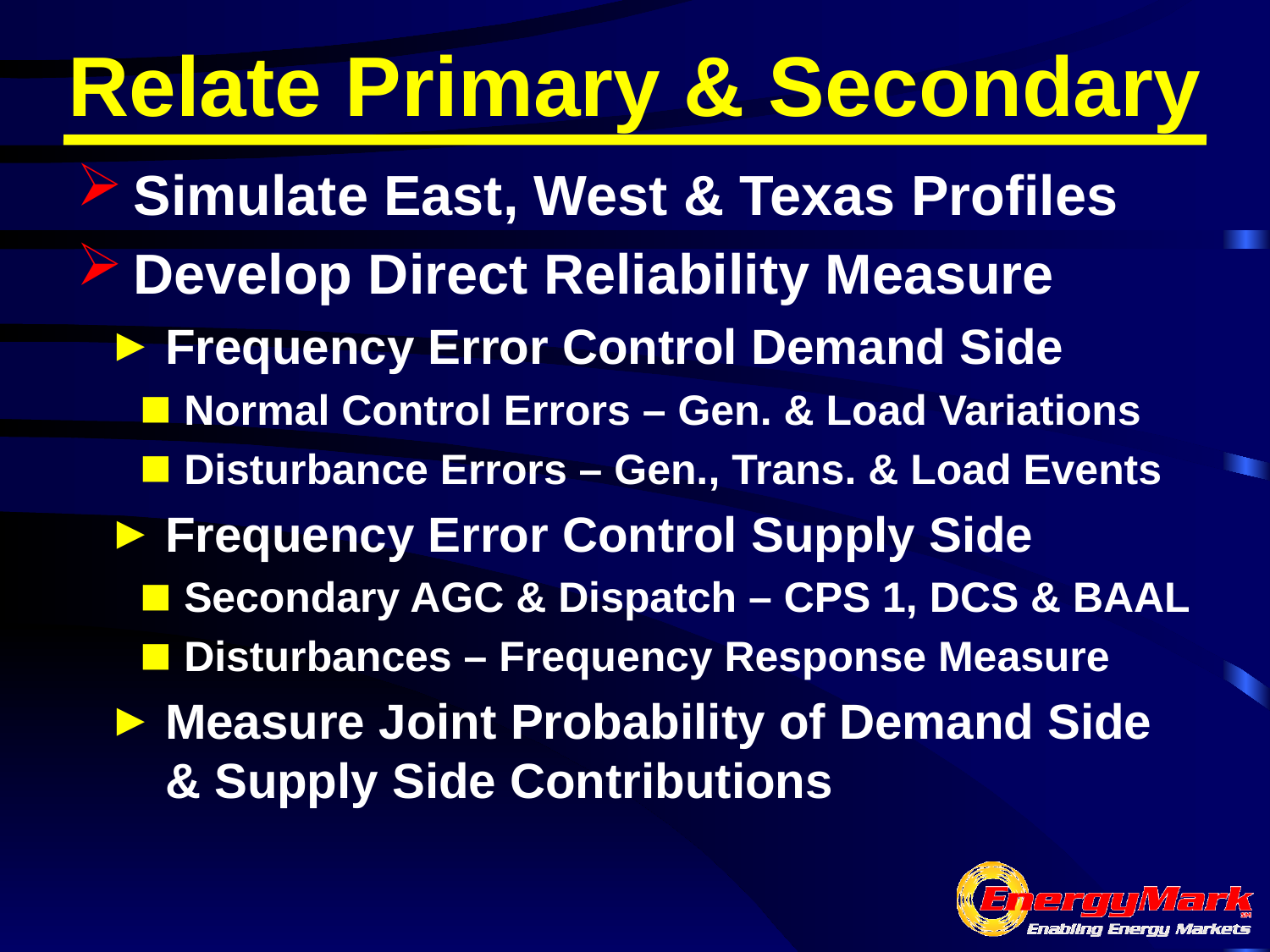

# Relate Primary & Secondary
Simulate East, West & Texas Profiles
Develop Direct Reliability Measure
Frequency Error Control Demand Side
Normal Control Errors – Gen. & Load Variations
Disturbance Errors – Gen., Trans. & Load Events
Frequency Error Control Supply Side
Secondary AGC & Dispatch – CPS 1, DCS & BAAL
Disturbances – Frequency Response Measure
Measure Joint Probability of Demand Side & Supply Side Contributions